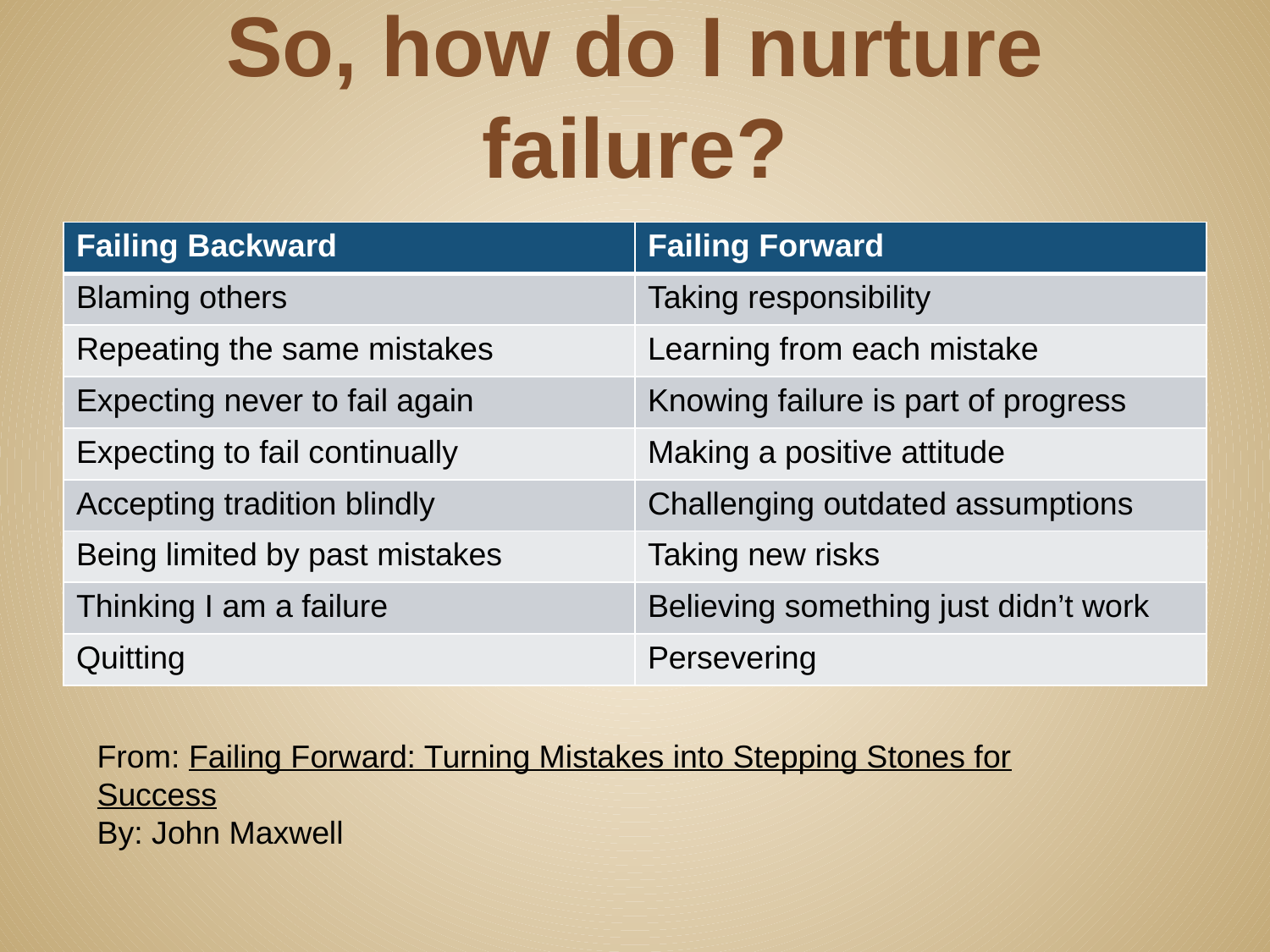

# So, how do I nurture failure?
| Failing Backward | Failing Forward |
| --- | --- |
| Blaming others | Taking responsibility |
| Repeating the same mistakes | Learning from each mistake |
| Expecting never to fail again | Knowing failure is part of progress |
| Expecting to fail continually | Making a positive attitude |
| Accepting tradition blindly | Challenging outdated assumptions |
| Being limited by past mistakes | Taking new risks |
| Thinking I am a failure | Believing something just didn’t work |
| Quitting | Persevering |
From: Failing Forward: Turning Mistakes into Stepping Stones for Success
By: John Maxwell